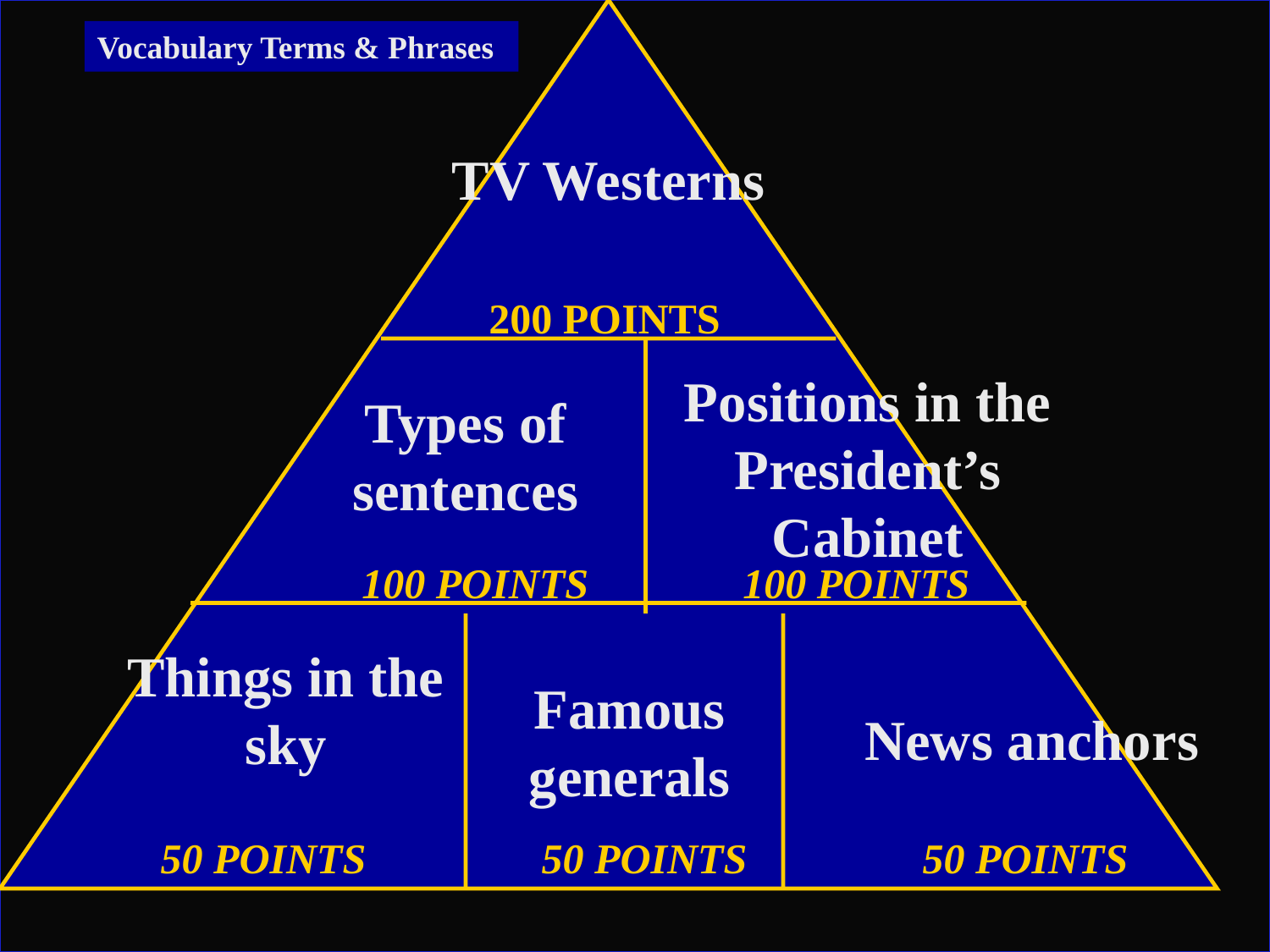

Vocabulary Terms & Phrases
TV Westerns
200 POINTS

Positions in the President’s Cabinet
Types of sentences
100 POINTS		100 POINTS

Things in the sky
Famous generals
News anchors
50 POINTS		50 POINTS		50 POINTS